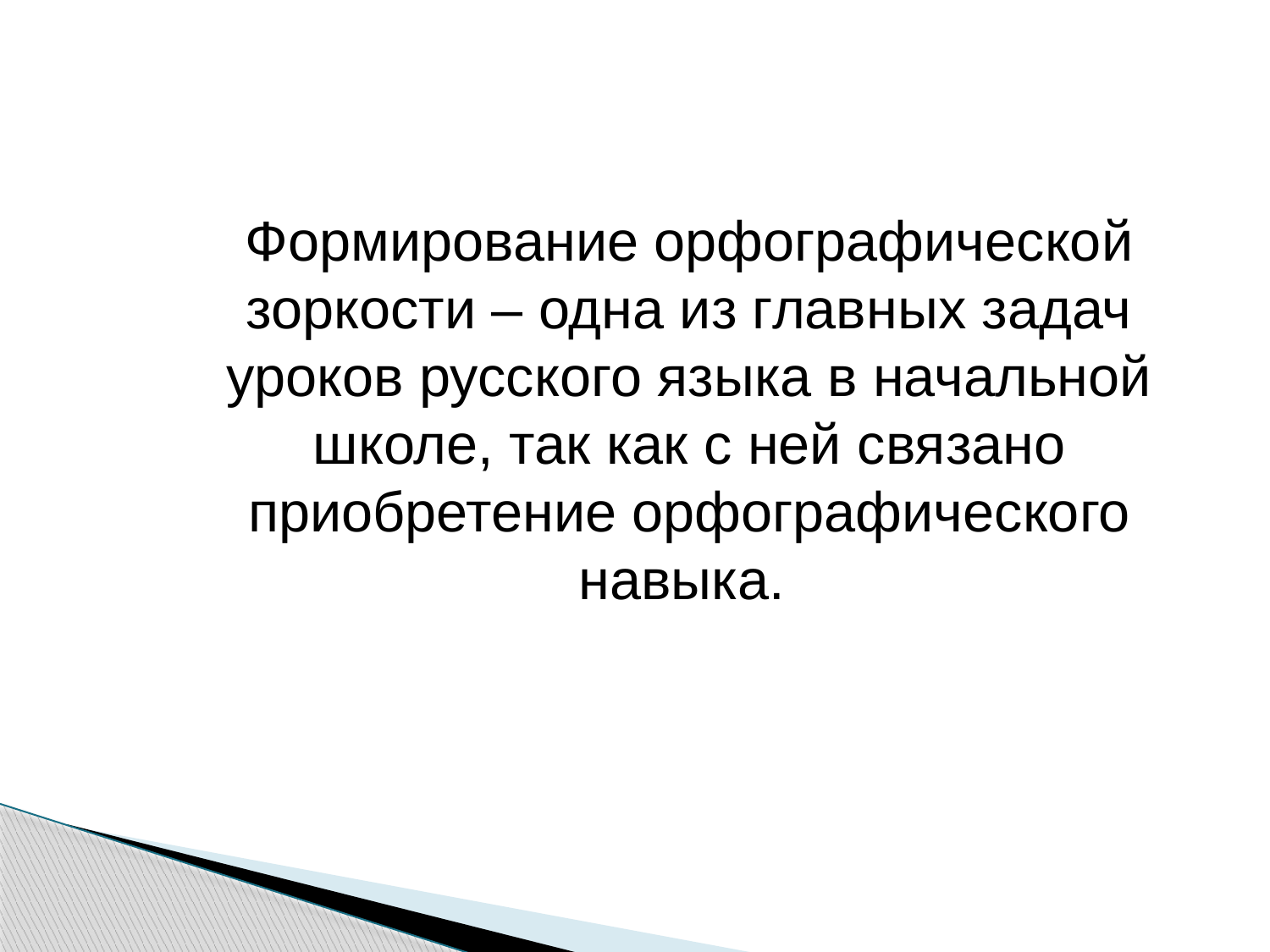

Формирование орфографической зоркости – одна из главных задач уроков русского языка в начальной школе, так как с ней связано приобретение орфографического навыка.